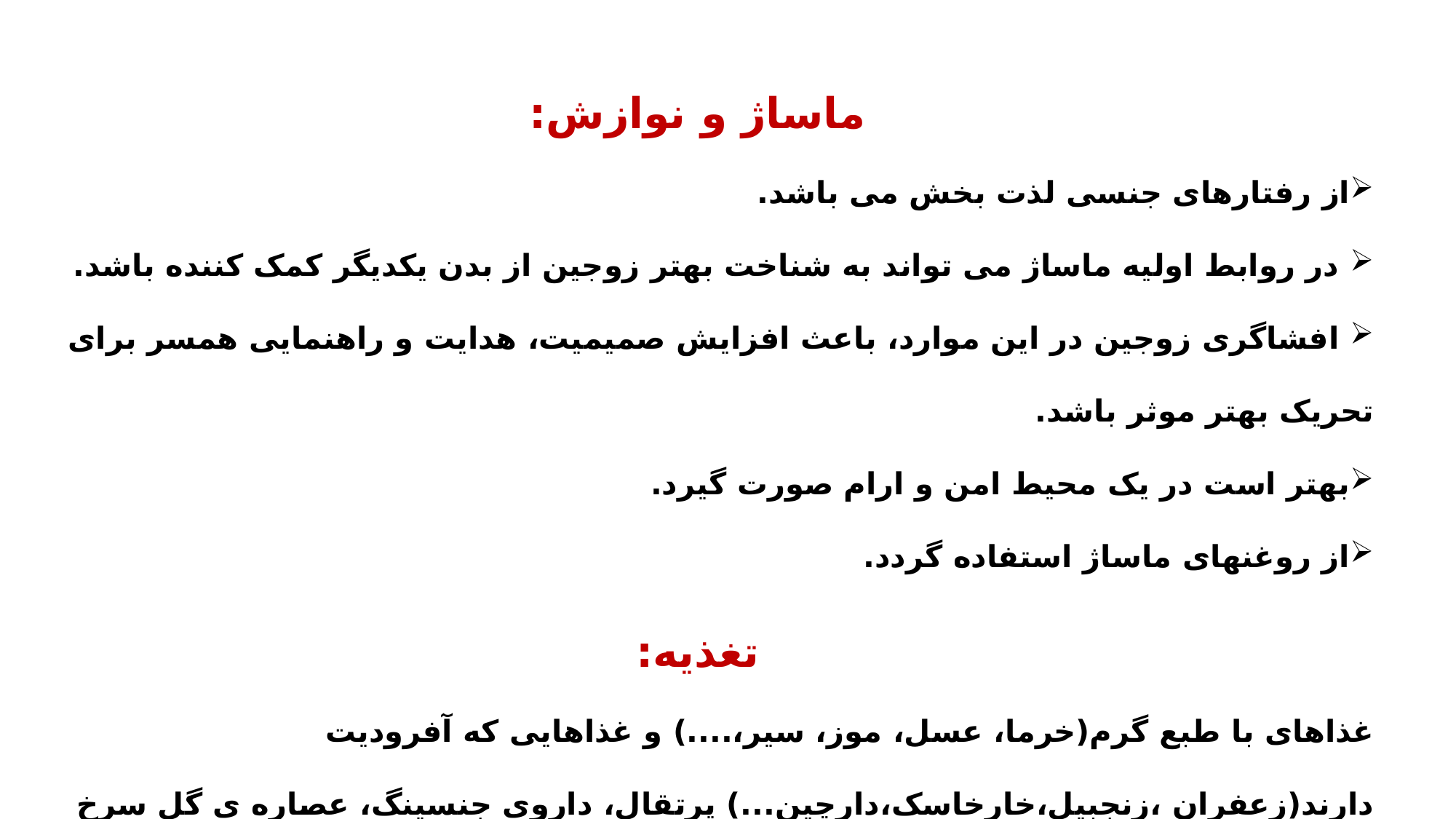

ماساژ و نوازش:
از رفتارهای جنسی لذت بخش می باشد.
 در روابط اولیه ماساژ می تواند به شناخت بهتر زوجین از بدن یکدیگر کمک کننده باشد.
 افشاگری زوجین در این موارد، باعث افزایش صمیمیت، هدایت و راهنمایی همسر برای تحریک بهتر موثر باشد.
بهتر است در یک محیط امن و ارام صورت گیرد.
از روغنهای ماساژ استفاده گردد.
تغذیه:
غذاهای با طبع گرم(خرما، عسل، موز، سیر،....) و غذاهایی که آفرودیت دارند(زعفران ،زنجبیل،خارخاسک،دارچین...) پرتقال، داروی جنسینگ، عصاره ی گل سرخ می تواند در تقویت میل جنسی کمک کننده باشد.
40